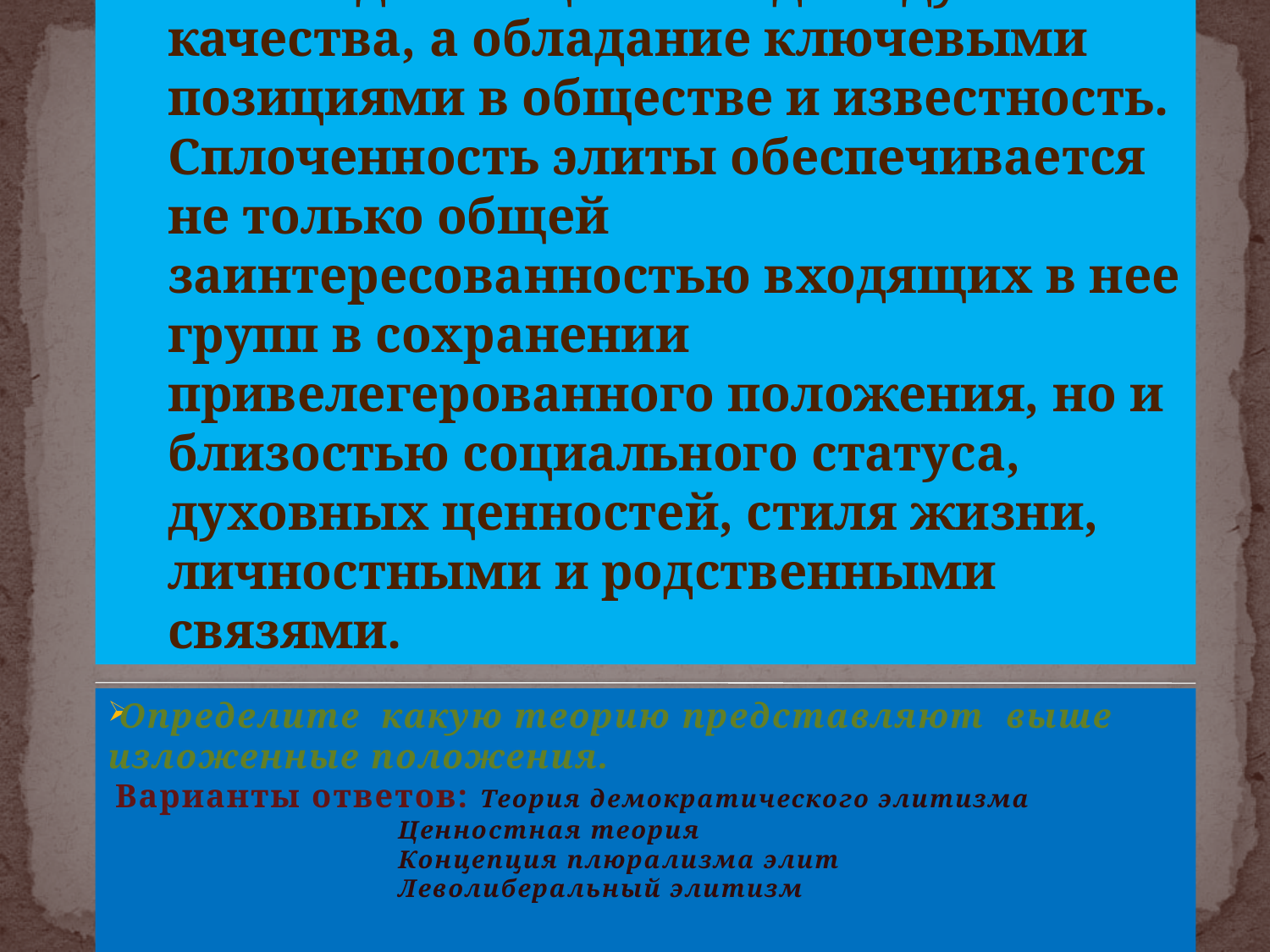

# Главный элитообразующий признак – не выделяющиеся индивидуальные качества, а обладание ключевыми позициями в обществе и известность. Сплоченность элиты обеспечивается не только общей заинтересованностью входящих в нее групп в сохранении привелегерованного положения, но и близостью социального статуса, духовных ценностей, стиля жизни, личностными и родственными связями.
Определите  какую теорию представляют  выше изложенные положения.
 Варианты ответов: Теория демократического элитизма
                                    Ценностная теория
                                    Концепция плюрализма элит
                                    Леволиберальный элитизм